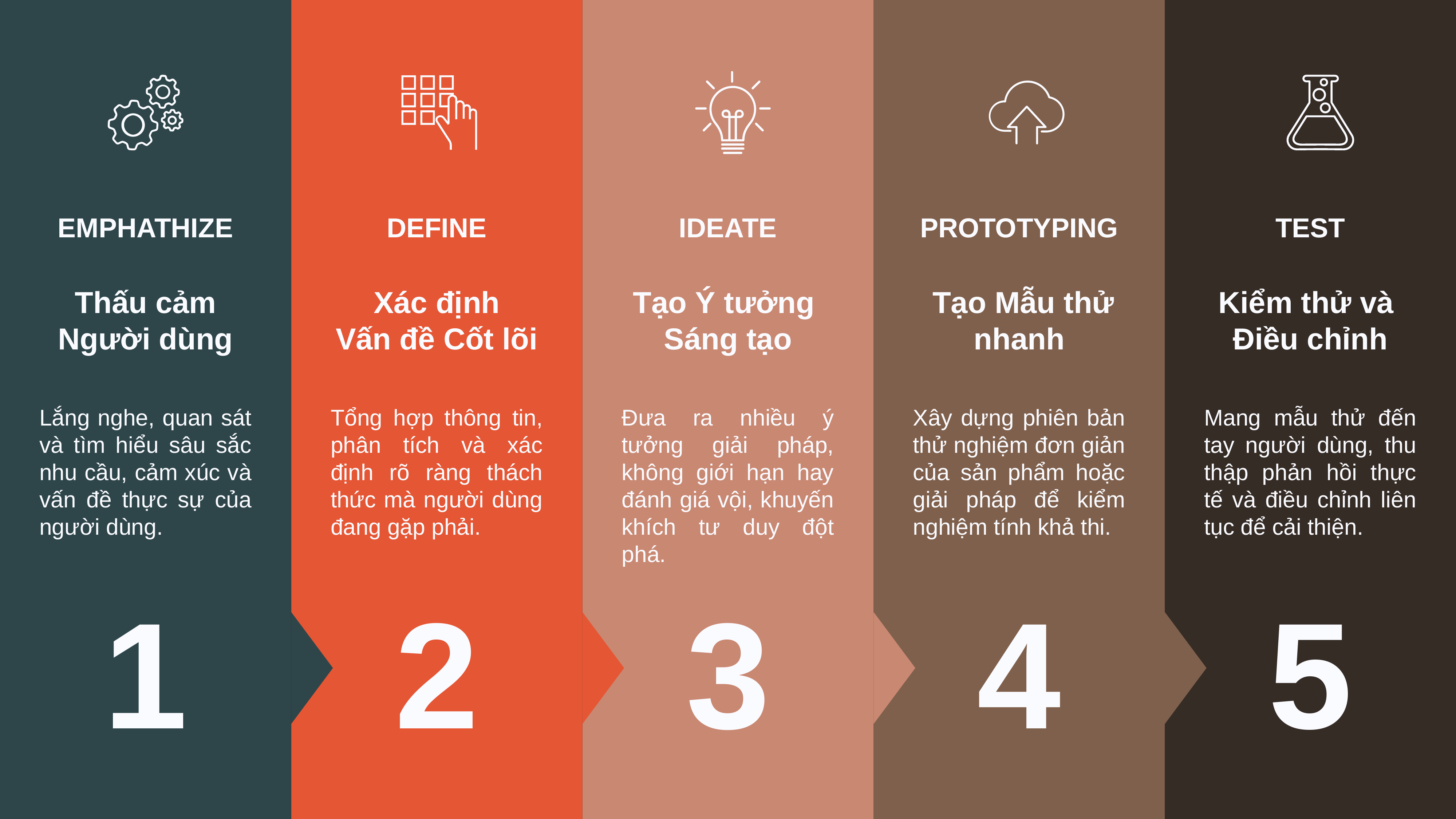

EMPHATHIZE
DEFINE
IDEATE
PROTOTYPING
TEST
Thấu cảm
Người dùng
Xác định
Vấn đề Cốt lõi
Tạo Ý tưởng
Sáng tạo
 Tạo Mẫu thử nhanh
Kiểm thử và
Điều chỉnh
Lắng nghe, quan sát và tìm hiểu sâu sắc nhu cầu, cảm xúc và vấn đề thực sự của người dùng.
Tổng hợp thông tin, phân tích và xác định rõ ràng thách thức mà người dùng đang gặp phải.
Đưa ra nhiều ý tưởng giải pháp, không giới hạn hay đánh giá vội, khuyến khích tư duy đột phá.
Xây dựng phiên bản thử nghiệm đơn giản của sản phẩm hoặc giải pháp để kiểm nghiệm tính khả thi.
Mang mẫu thử đến tay người dùng, thu thập phản hồi thực tế và điều chỉnh liên tục để cải thiện.
1
2
3
4
5